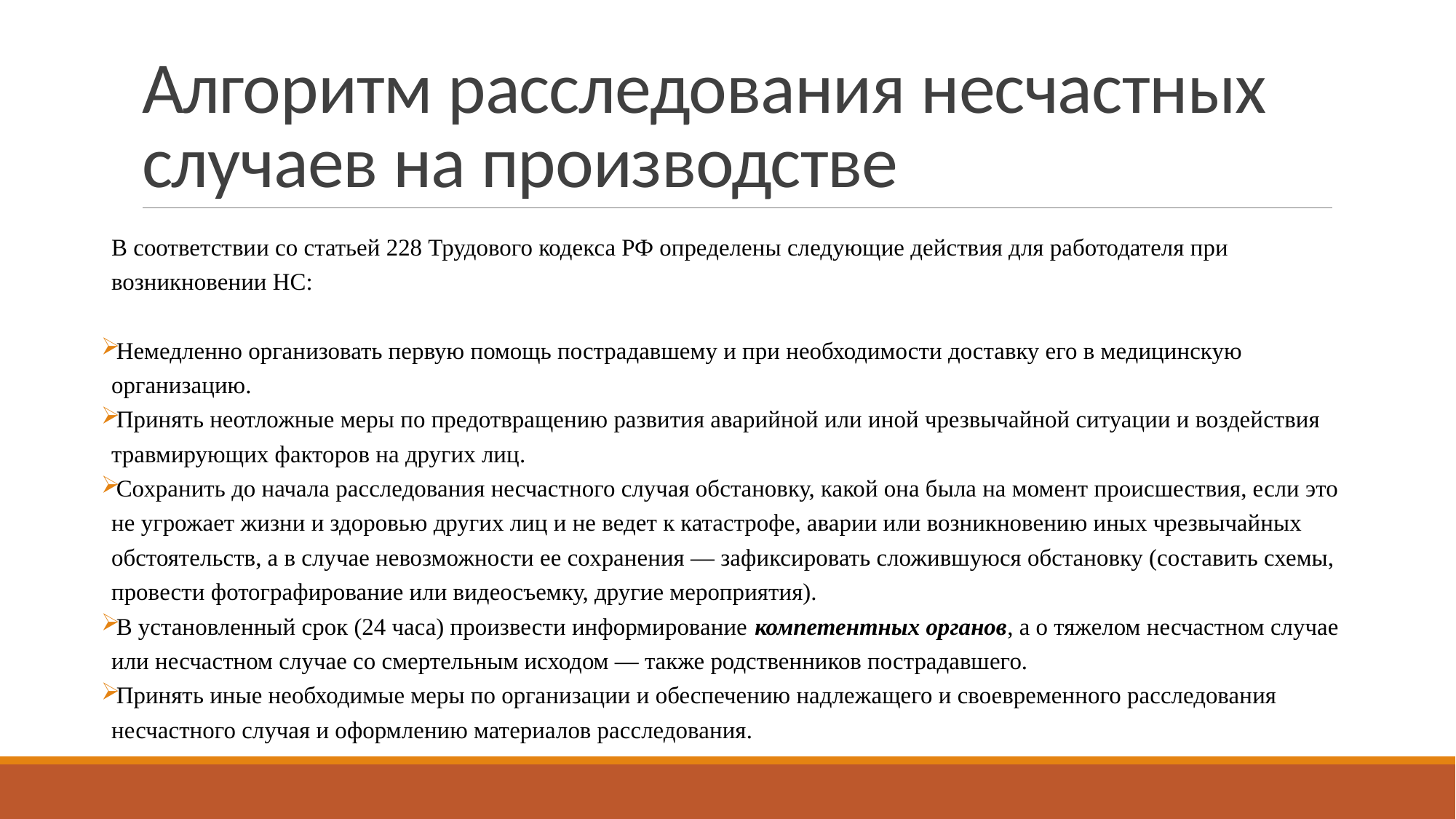

# Алгоритм расследования несчастных случаев на производстве
В соответствии со статьей 228 Трудового кодекса РФ определены следующие действия для работодателя при возникновении НС:

Немедленно организовать первую помощь пострадавшему и при необходимости доставку его в медицинскую организацию.
Принять неотложные меры по предотвращению развития аварийной или иной чрезвычайной ситуации и воздействия травмирующих факторов на других лиц.
Сохранить до начала расследования несчастного случая обстановку, какой она была на момент происшествия, если это не угрожает жизни и здоровью других лиц и не ведет к катастрофе, аварии или возникновению иных чрезвычайных обстоятельств, а в случае невозможности ее сохранения — зафиксировать сложившуюся обстановку (составить схемы, провести фотографирование или видеосъемку, другие мероприятия).
В установленный срок (24 часа) произвести информирование компетентных органов, а о тяжелом несчастном случае или несчастном случае со смертельным исходом — также родственников пострадавшего.
Принять иные необходимые меры по организации и обеспечению надлежащего и своевременного расследования несчастного случая и оформлению материалов расследования.